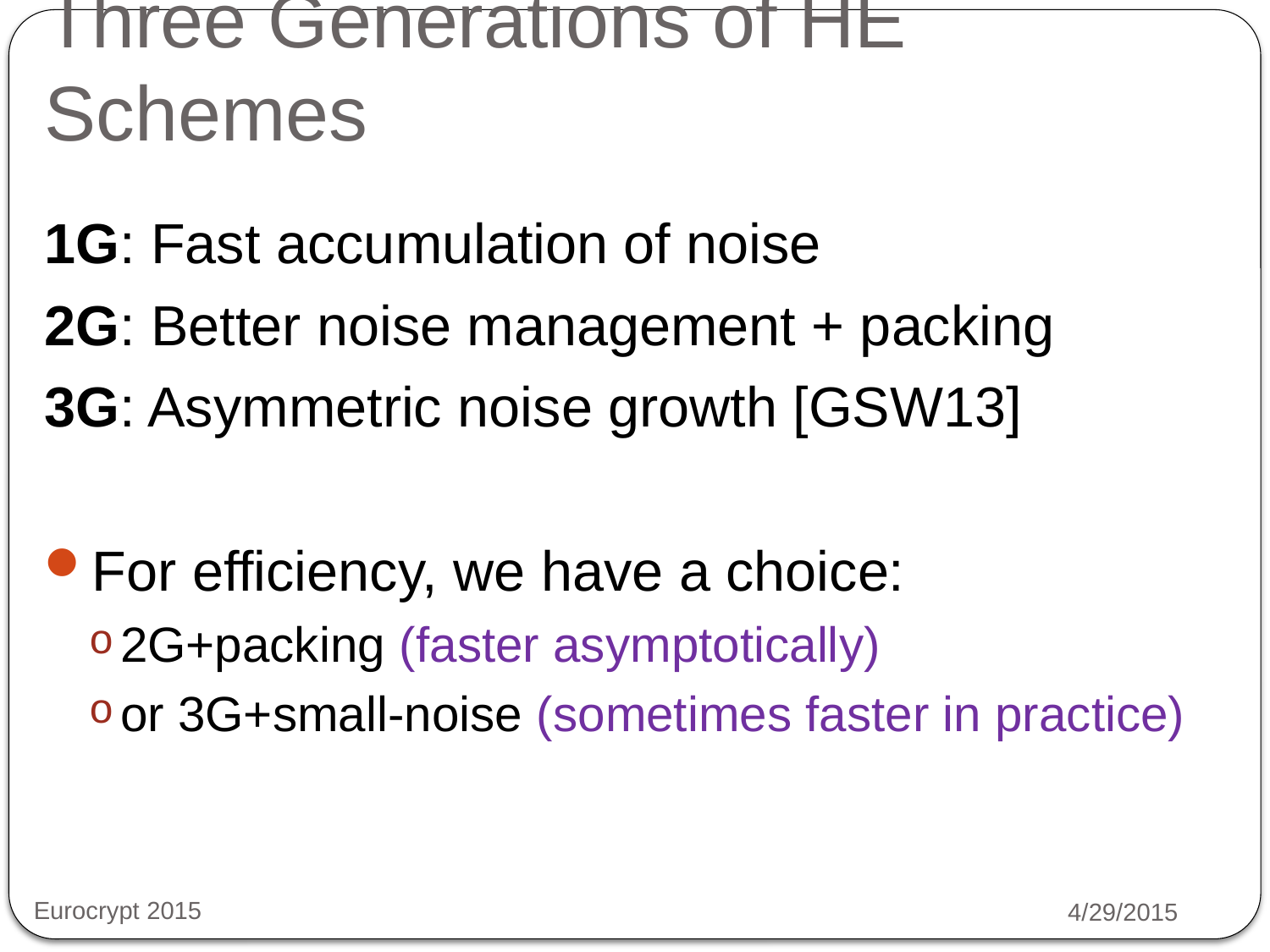

# Three Generations of HE Schemes
1G: Fast accumulation of noise
2G: Better noise management + packing
3G: Asymmetric noise growth [GSW13]

For efficiency, we have a choice:
2G+packing (faster asymptotically)
or 3G+small-noise (sometimes faster in practice)
Eurocrypt 2015
4/29/2015